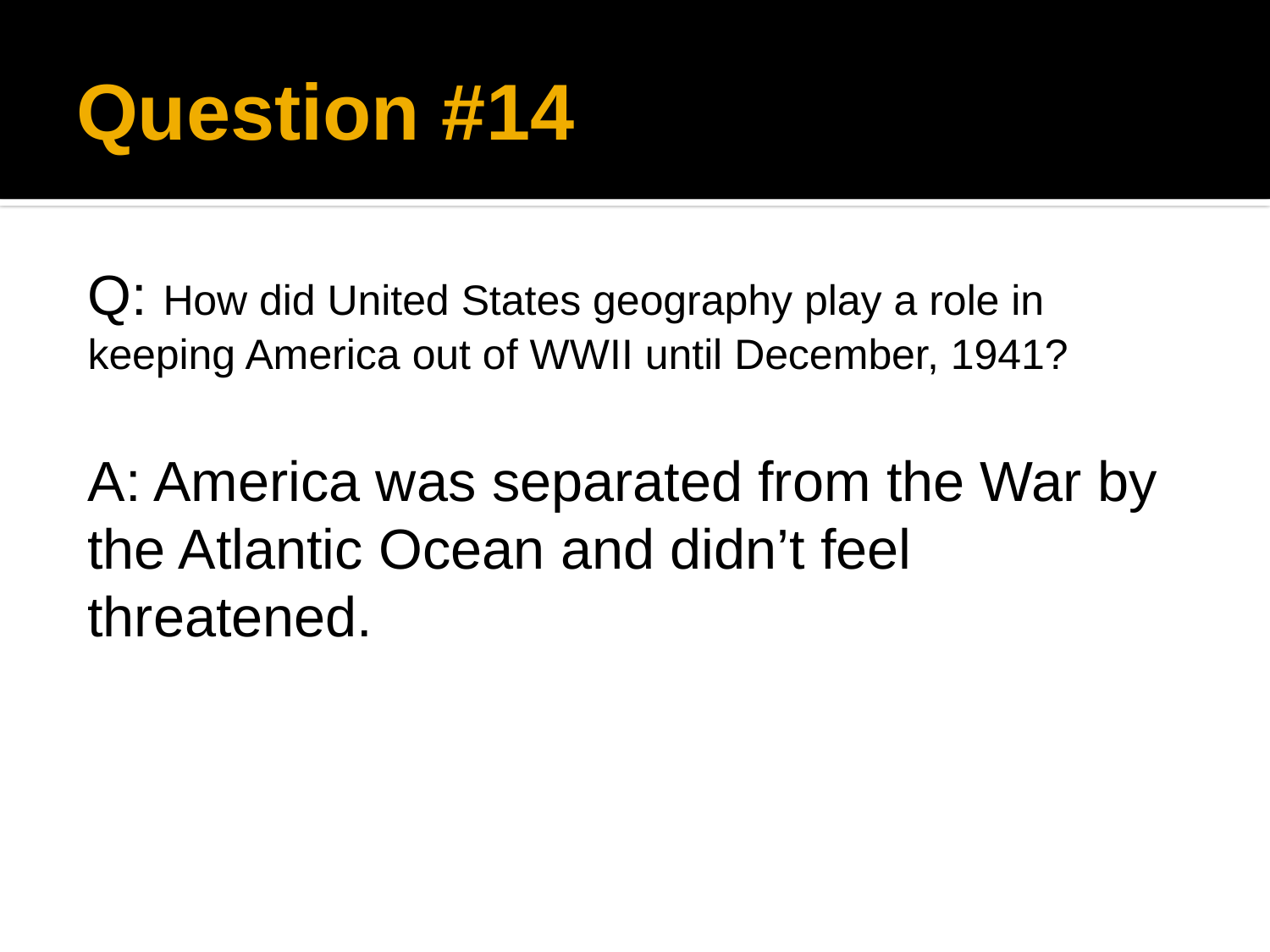

# Question #14
Q: How did United States geography play a role in keeping America out of WWII until December, 1941?

A: America was separated from the War by the Atlantic Ocean and didn’t feel threatened.